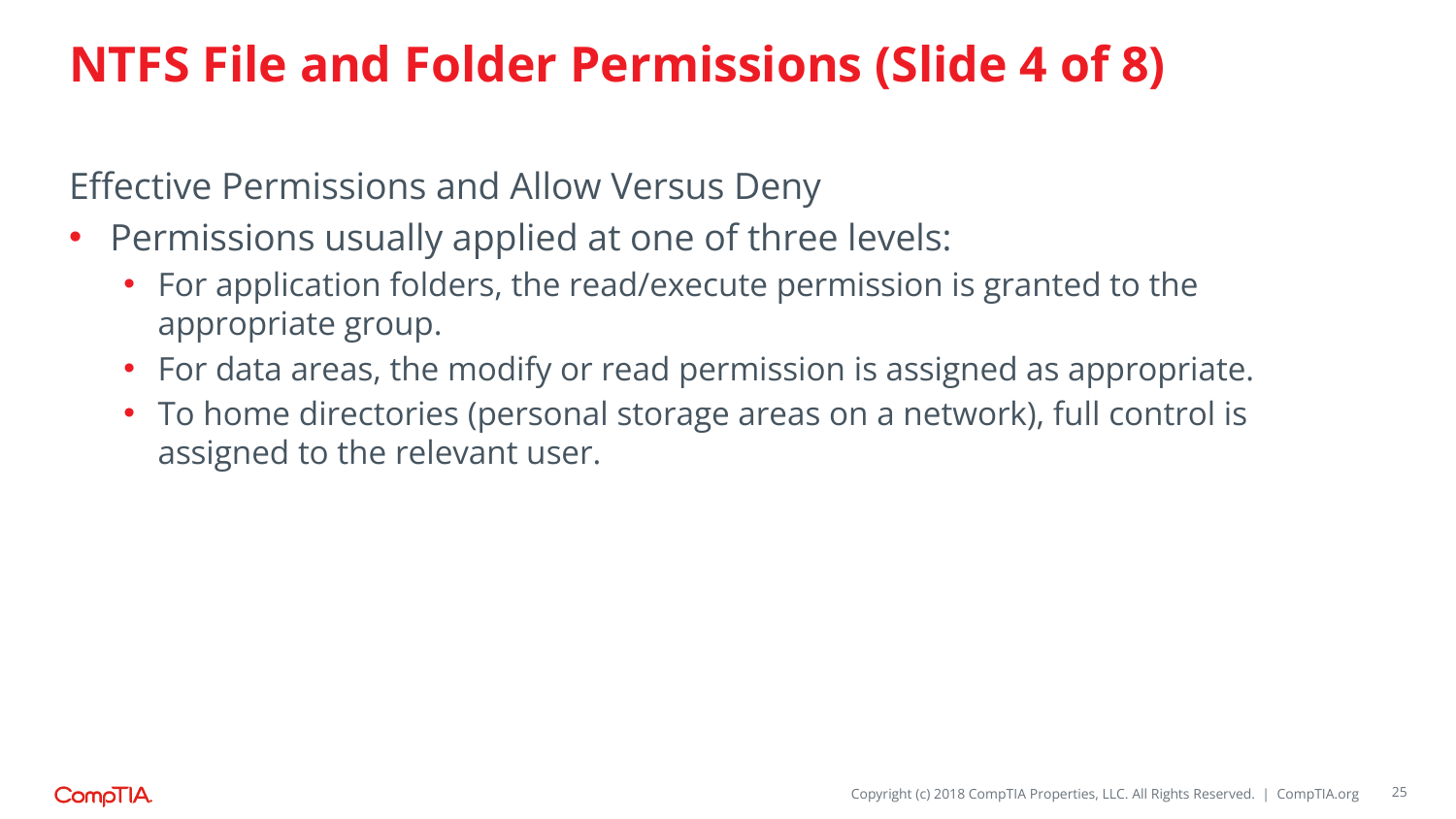

# NTFS File and Folder Permissions (Slide 4 of 8)
Effective Permissions and Allow Versus Deny
Permissions usually applied at one of three levels:
For application folders, the read/execute permission is granted to the appropriate group.
For data areas, the modify or read permission is assigned as appropriate.
To home directories (personal storage areas on a network), full control is assigned to the relevant user.
25